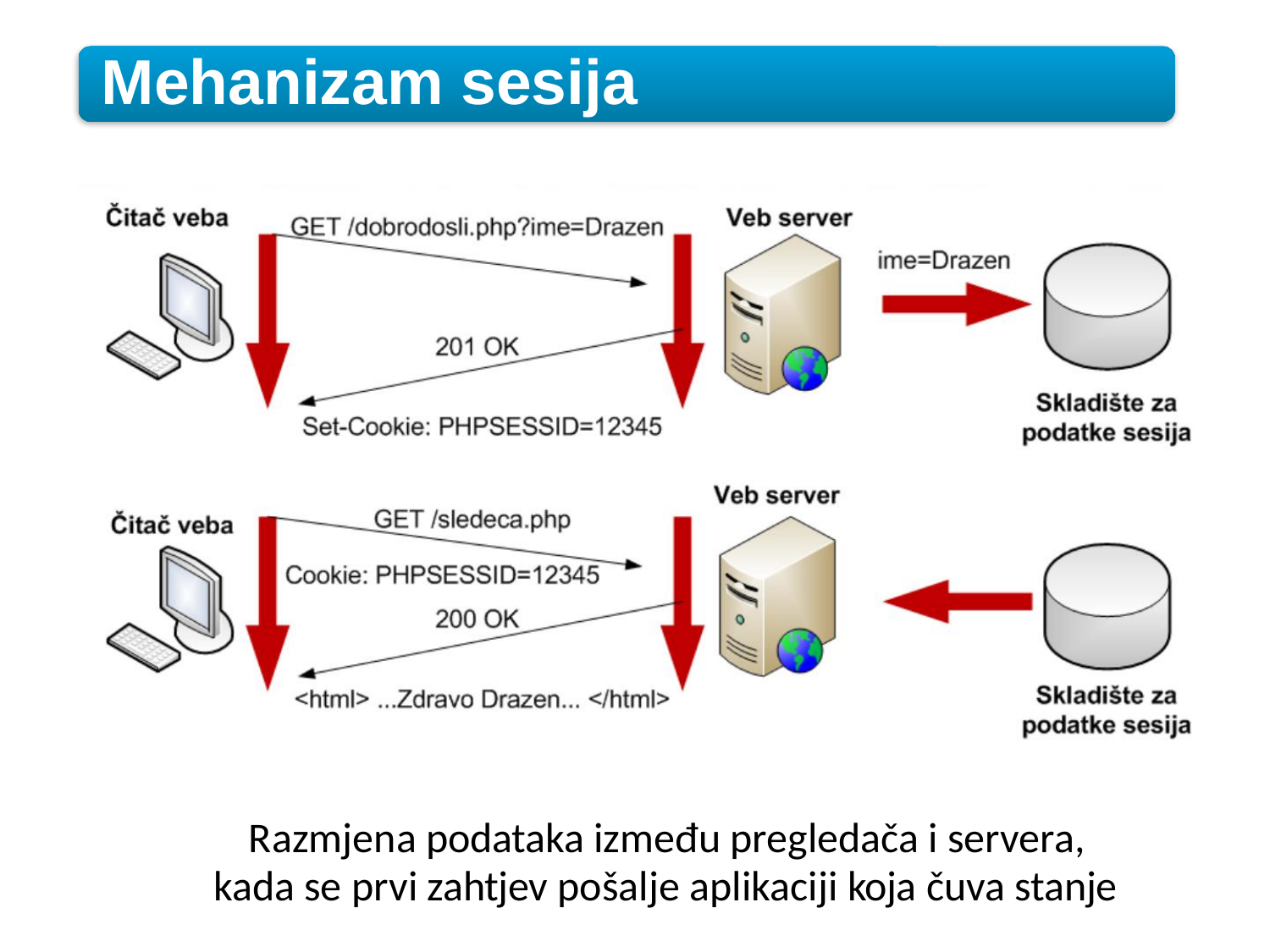

Mehanizam sesija

Razmjena podataka između pregledača i servera,
kada se prvi zahtjev pošalje aplikaciji koja čuva stanje